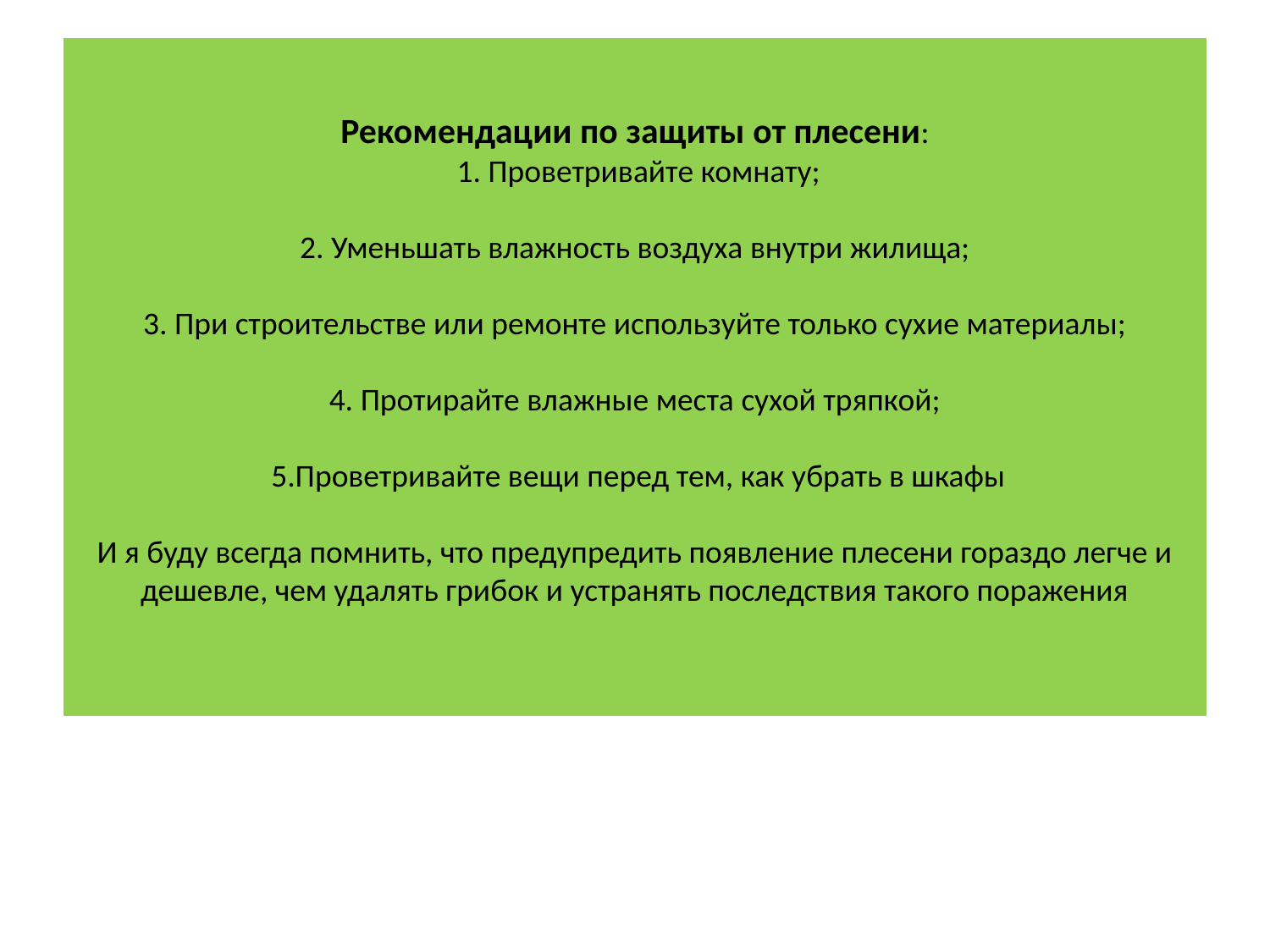

# Рекомендации по защиты от плесени: 1. Проветривайте комнату; 2. Уменьшать влажность воздуха внутри жилища; 3. При строительстве или ремонте используйте только сухие материалы; 4. Протирайте влажные места сухой тряпкой; 5.Проветривайте вещи перед тем, как убрать в шкафы И я буду всегда помнить, что предупредить появление плесени гораздо легче и дешевле, чем удалять грибок и устранять последствия такого поражения